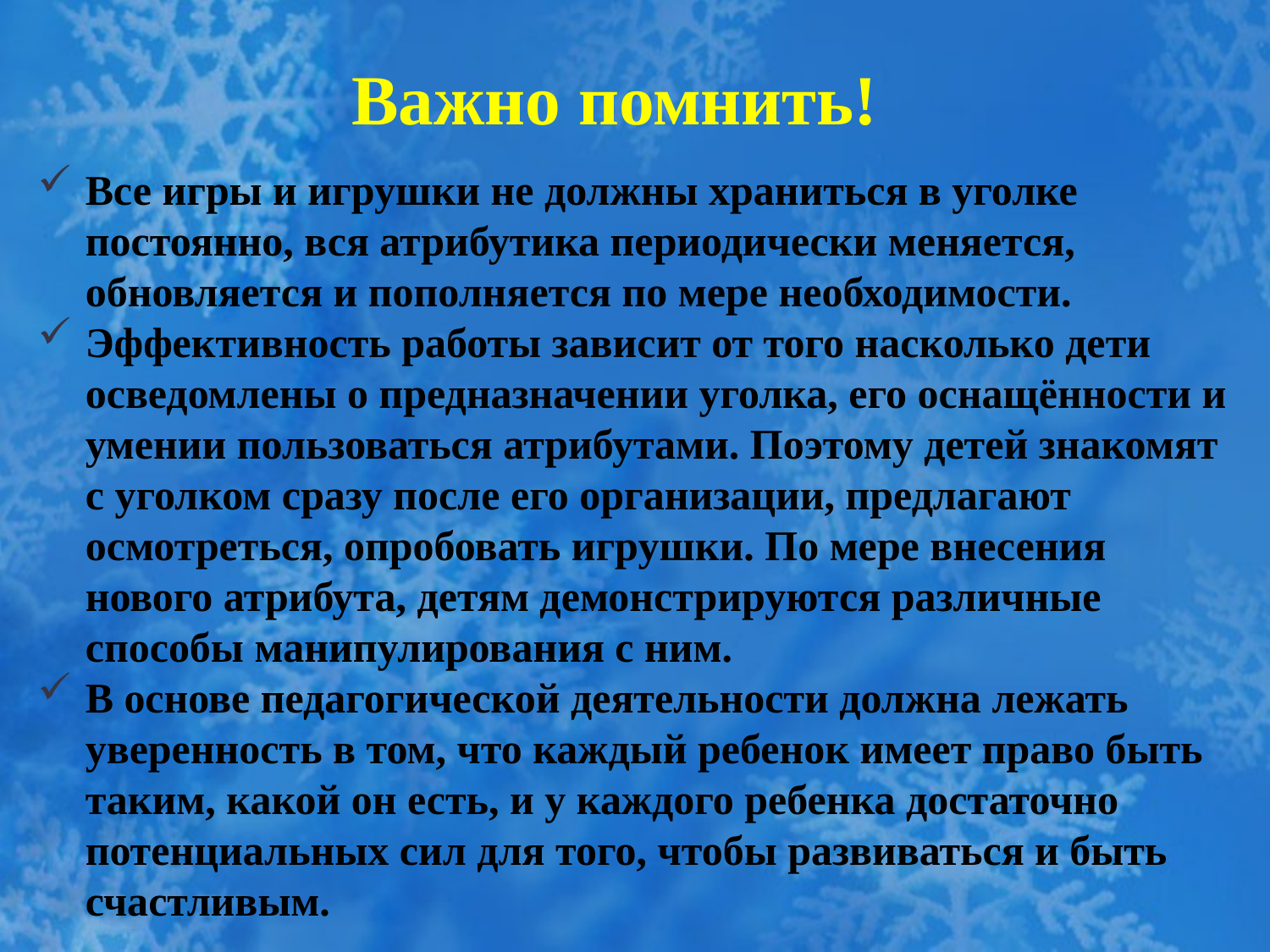

# Важно помнить!
Все игры и игрушки не должны храниться в уголке постоянно, вся атрибутика периодически меняется, обновляется и пополняется по мере необходимости.
Эффективность работы зависит от того насколько дети осведомлены о предназначении уголка, его оснащённости и умении пользоваться атрибутами. Поэтому детей знакомят с уголком сразу после его организации, предлагают осмотреться, опробовать игрушки. По мере внесения нового атрибута, детям демонстрируются различные способы манипулирования с ним.
В основе педагогической деятельности должна лежать уверенность в том, что каждый ребенок имеет право быть таким, какой он есть, и у каждого ребенка достаточно потенциальных сил для того, чтобы развиваться и быть счастливым.